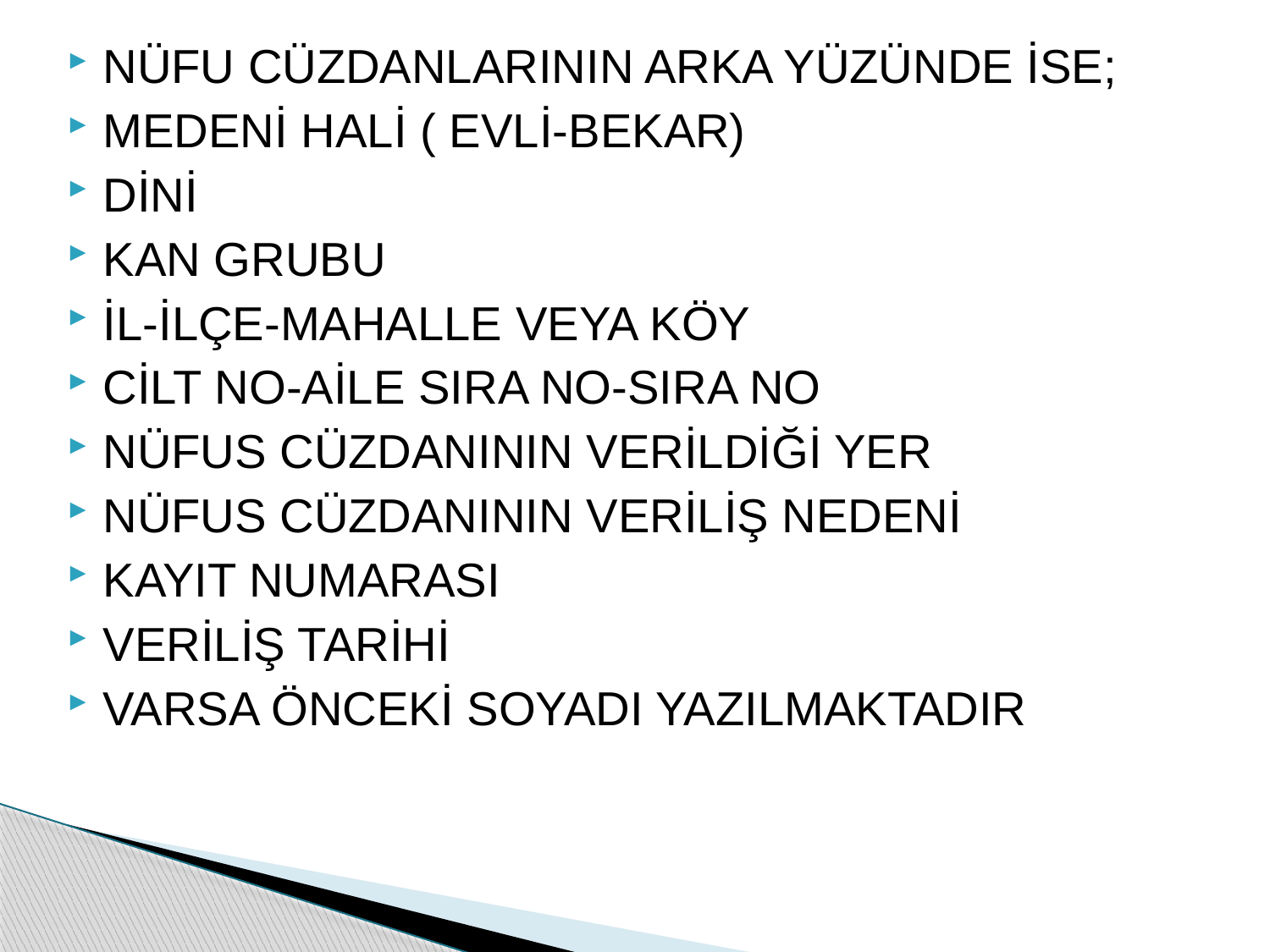

NÜFU CÜZDANLARININ ARKA YÜZÜNDE İSE;
MEDENİ HALİ ( EVLİ-BEKAR)
DİNİ
KAN GRUBU
İL-İLÇE-MAHALLE VEYA KÖY
CİLT NO-AİLE SIRA NO-SIRA NO
NÜFUS CÜZDANININ VERİLDİĞİ YER
NÜFUS CÜZDANININ VERİLİŞ NEDENİ
KAYIT NUMARASI
VERİLİŞ TARİHİ
VARSA ÖNCEKİ SOYADI YAZILMAKTADIR